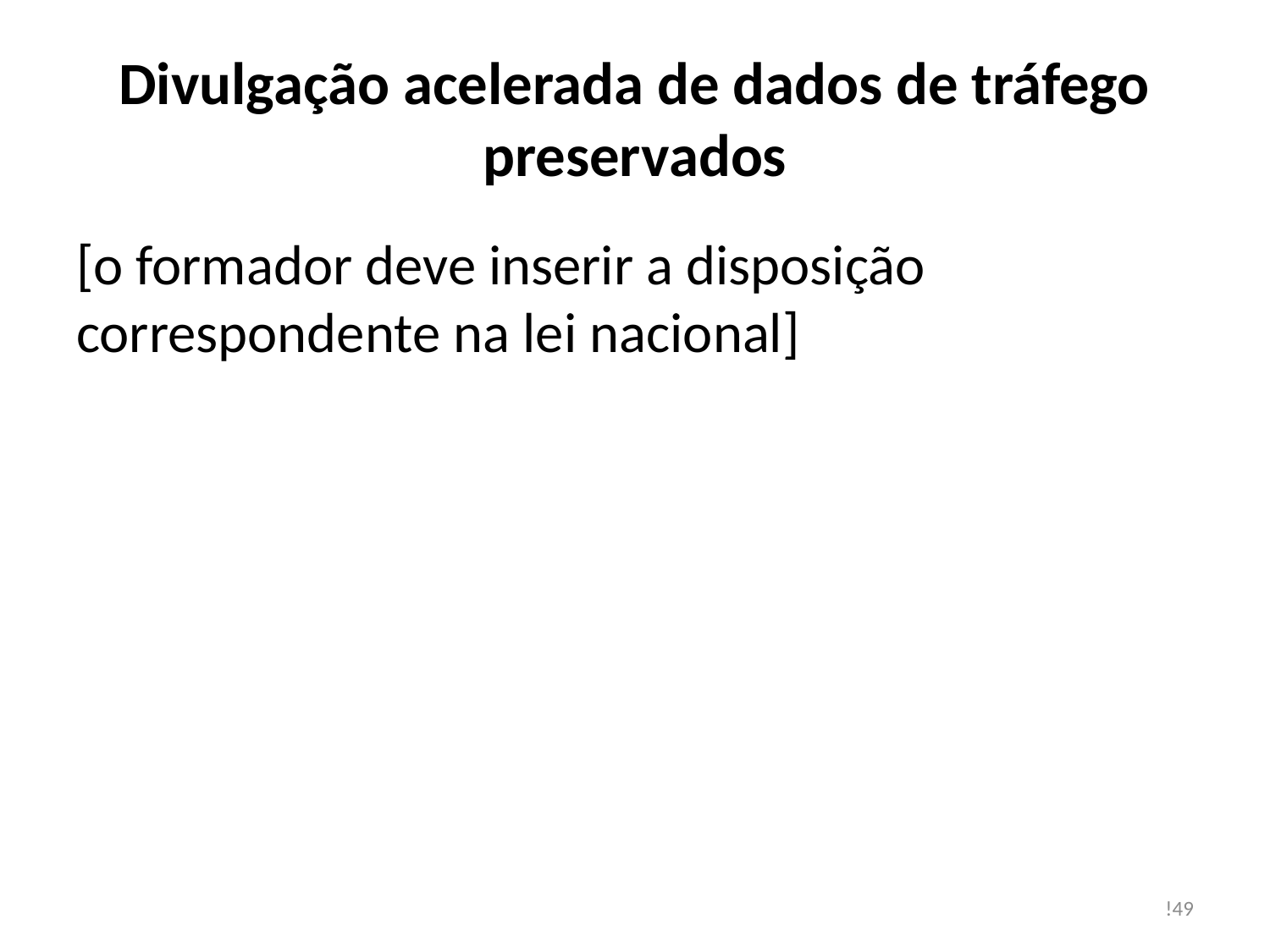

# Divulgação acelerada de dados de tráfego preservados
[o formador deve inserir a disposição correspondente na lei nacional]
!49